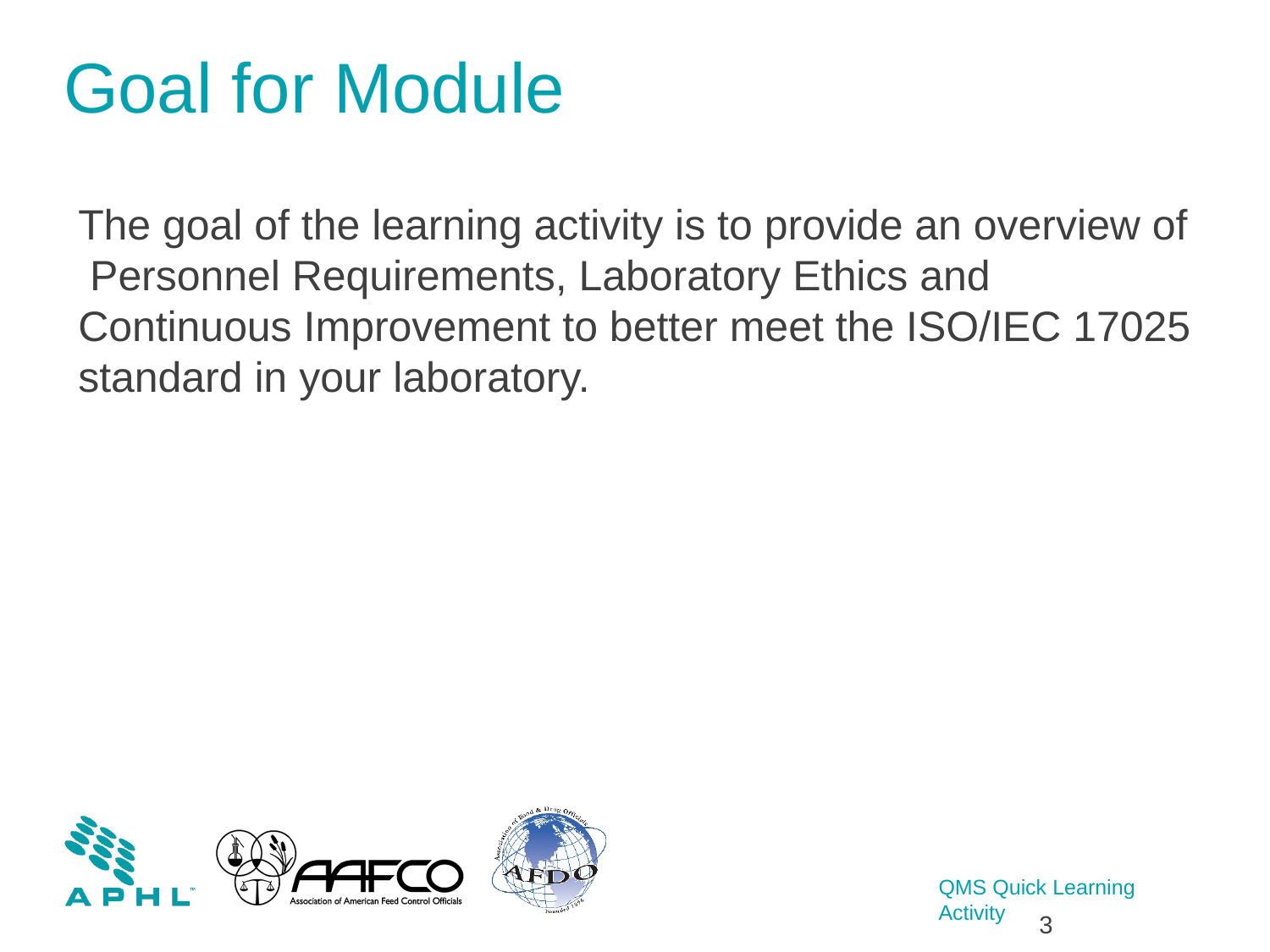

# Goal for Module
The goal of the learning activity is to provide an overview of  Personnel Requirements, Laboratory Ethics and Continuous Improvement to better meet the ISO/IEC 17025 standard in your laboratory.